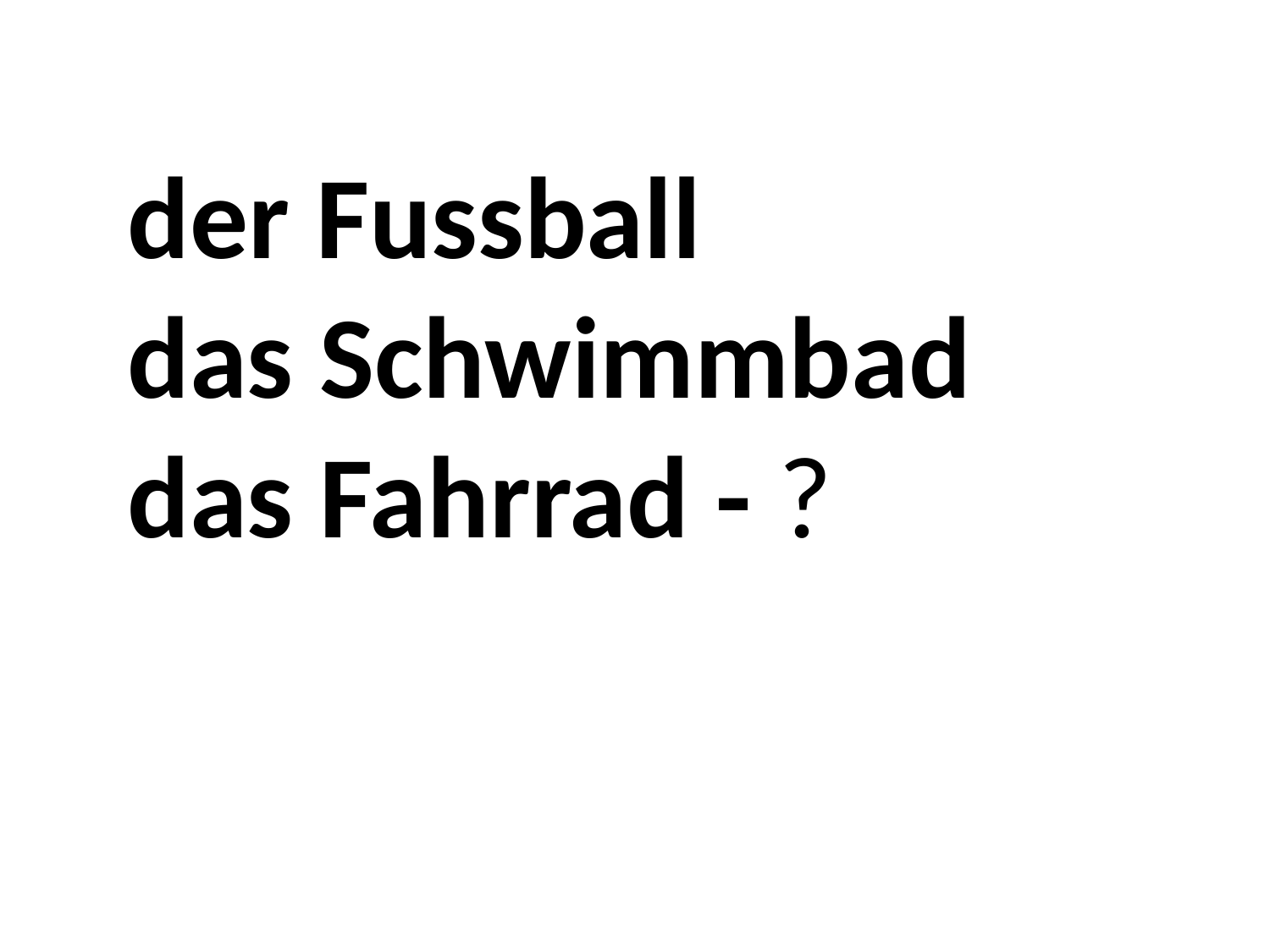

der Fussball
das Schwimmbad das Fahrrad - ?